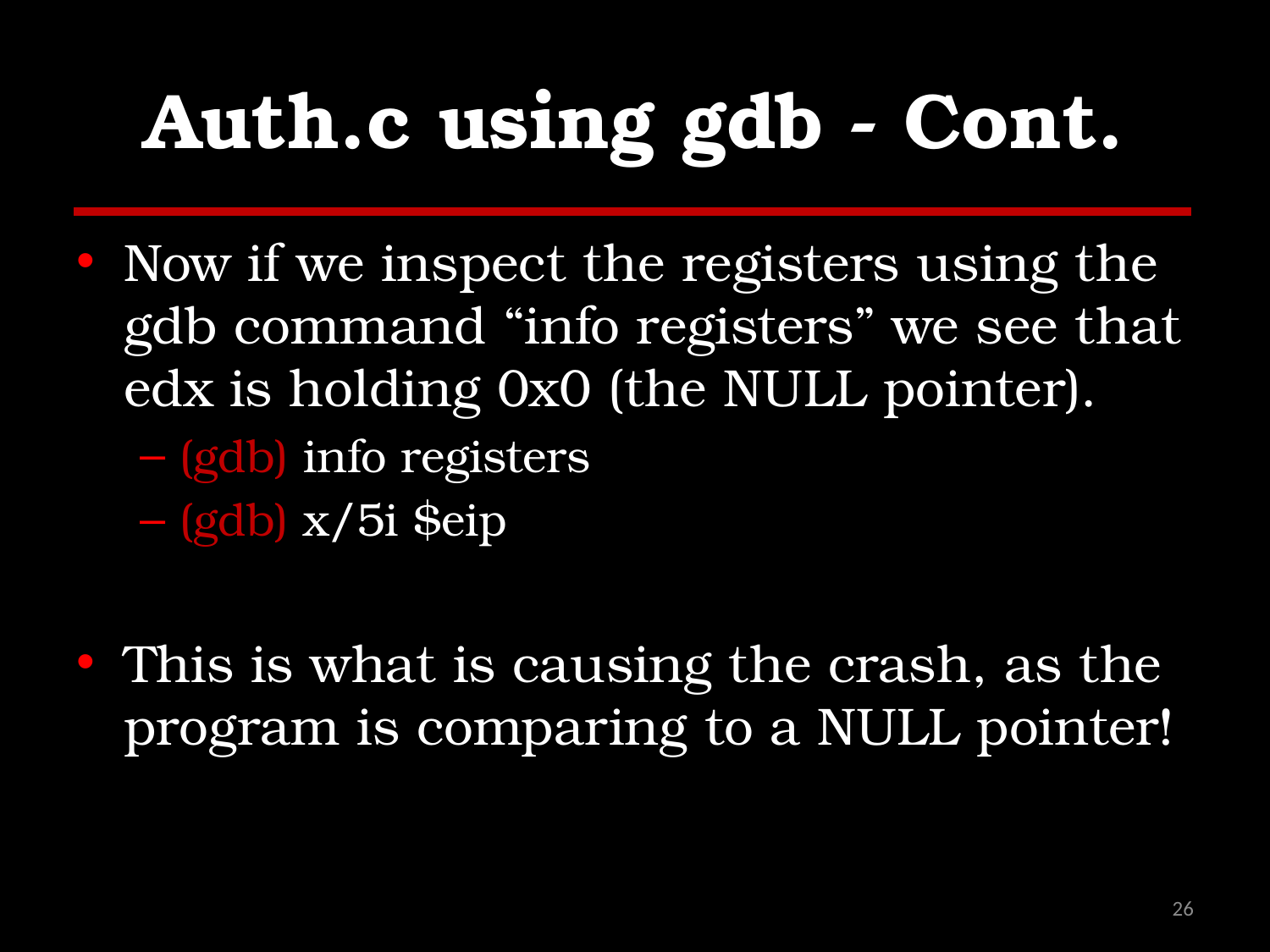

# Auth.c using gdb - Cont.
Now if we inspect the registers using the gdb command “info registers” we see that edx is holding 0x0 (the NULL pointer).
(gdb) info registers
(gdb) x/5i $eip

This is what is causing the crash, as the program is comparing to a NULL pointer!
26